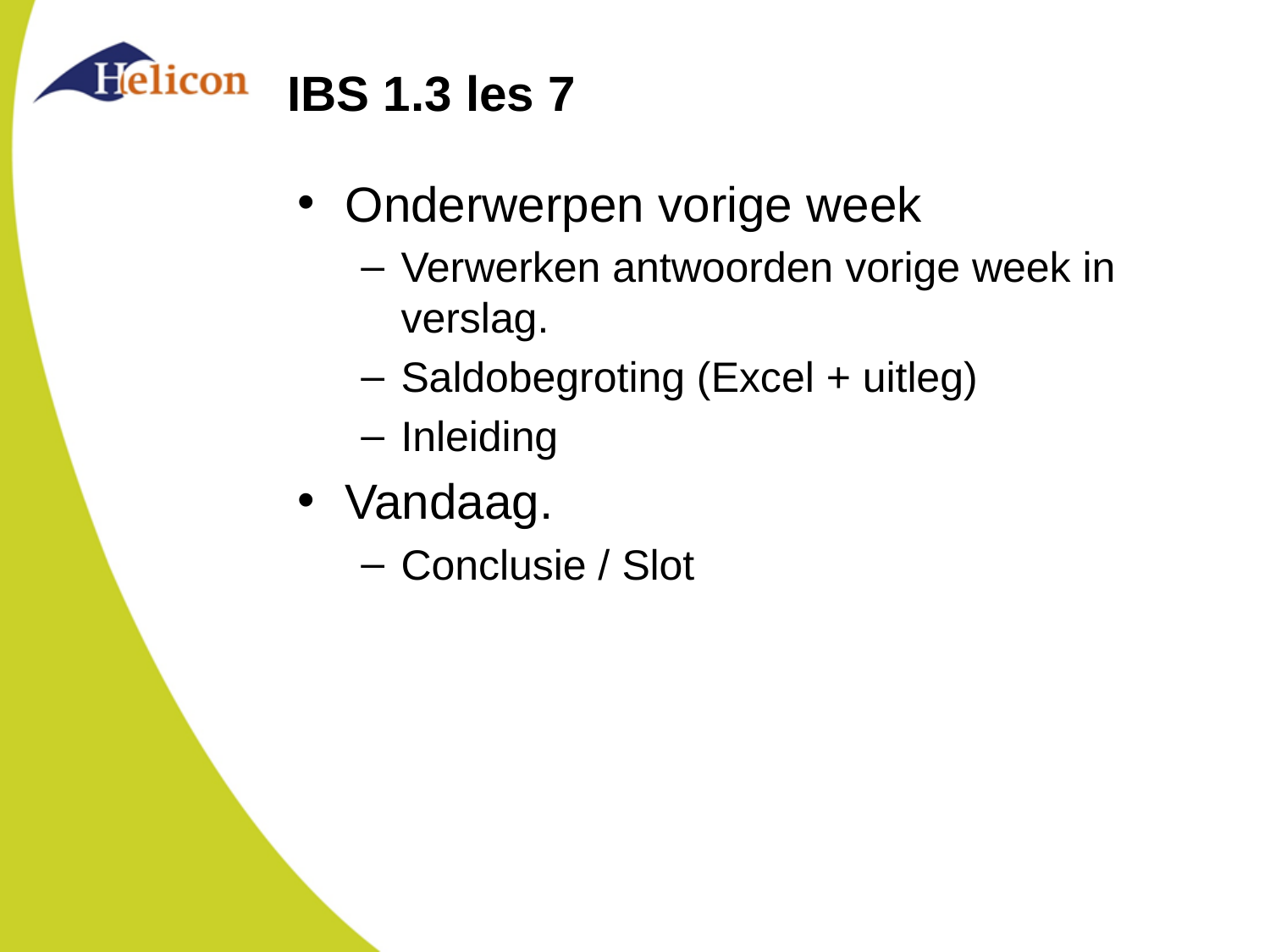

# IBS 1.3 les 7
Onderwerpen vorige week
Verwerken antwoorden vorige week in verslag.
Saldobegroting (Excel + uitleg)
Inleiding
Vandaag.
Conclusie / Slot